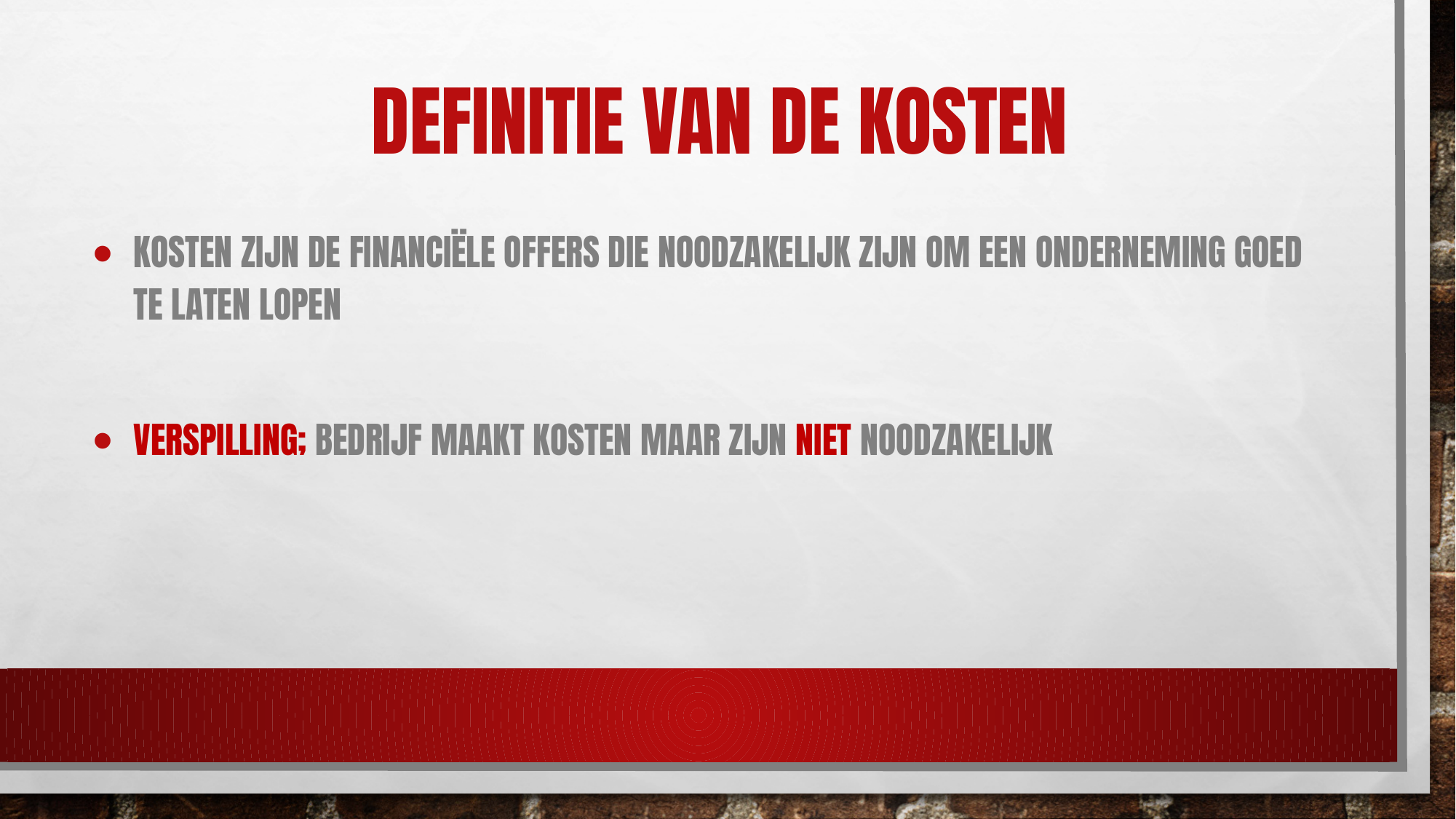

# Definitie van de kosten

Kosten zijn de financiële offers die noodzakelijk zijn om een onderneming goed te laten lopen

Verspilling; bedrijf maakt kosten maar zijn niet noodzakelijk